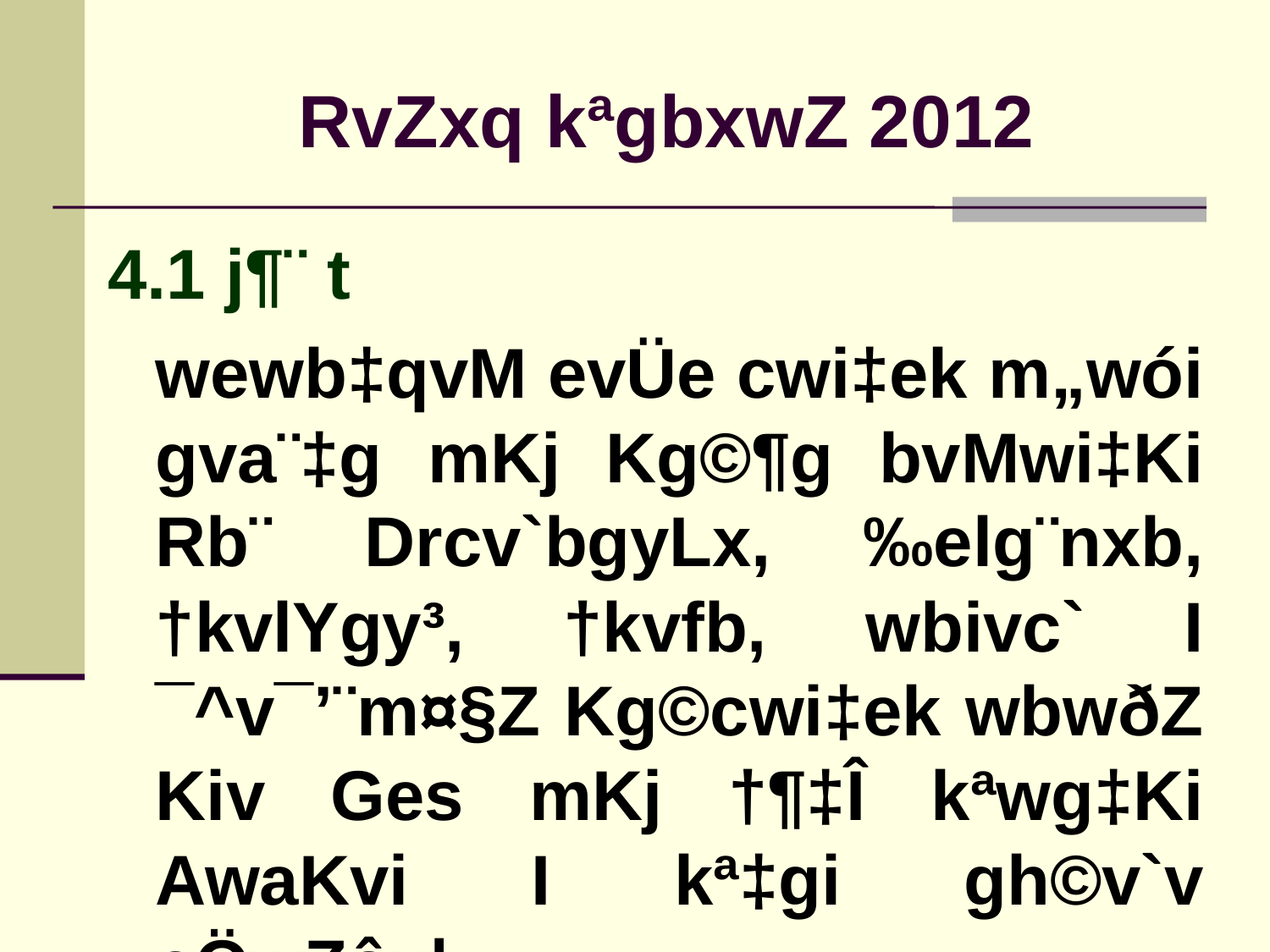

# RvZxq kªgbxwZ 2012
4.1 j¶¨ t
	wewb‡qvM evÜe cwi‡ek m„wói gva¨‡g mKj Kg©¶g bvMwi‡Ki Rb¨ Drcv`bgyLx, ‰elg¨nxb, †kvlYgy³, †kvfb, wbivc` I ¯^v¯’¨m¤§Z Kg©cwi‡ek wbwðZ Kiv Ges mKj †¶‡Î kªwg‡Ki AwaKvi I kª‡gi gh©v`v cÖwZôv|